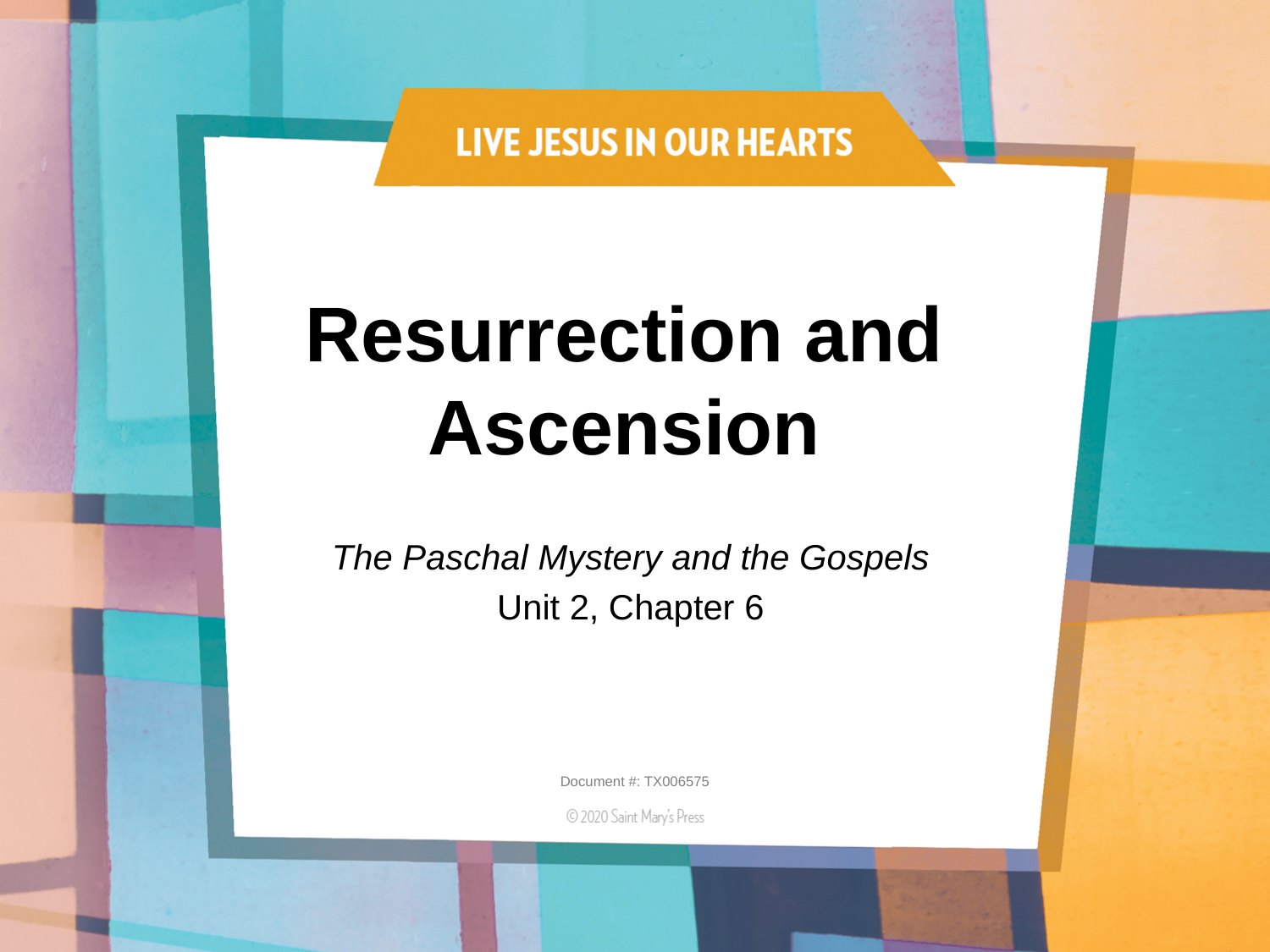

# Resurrection and Ascension
The Paschal Mystery and the Gospels
Unit 2, Chapter 6
Document #: TX006575